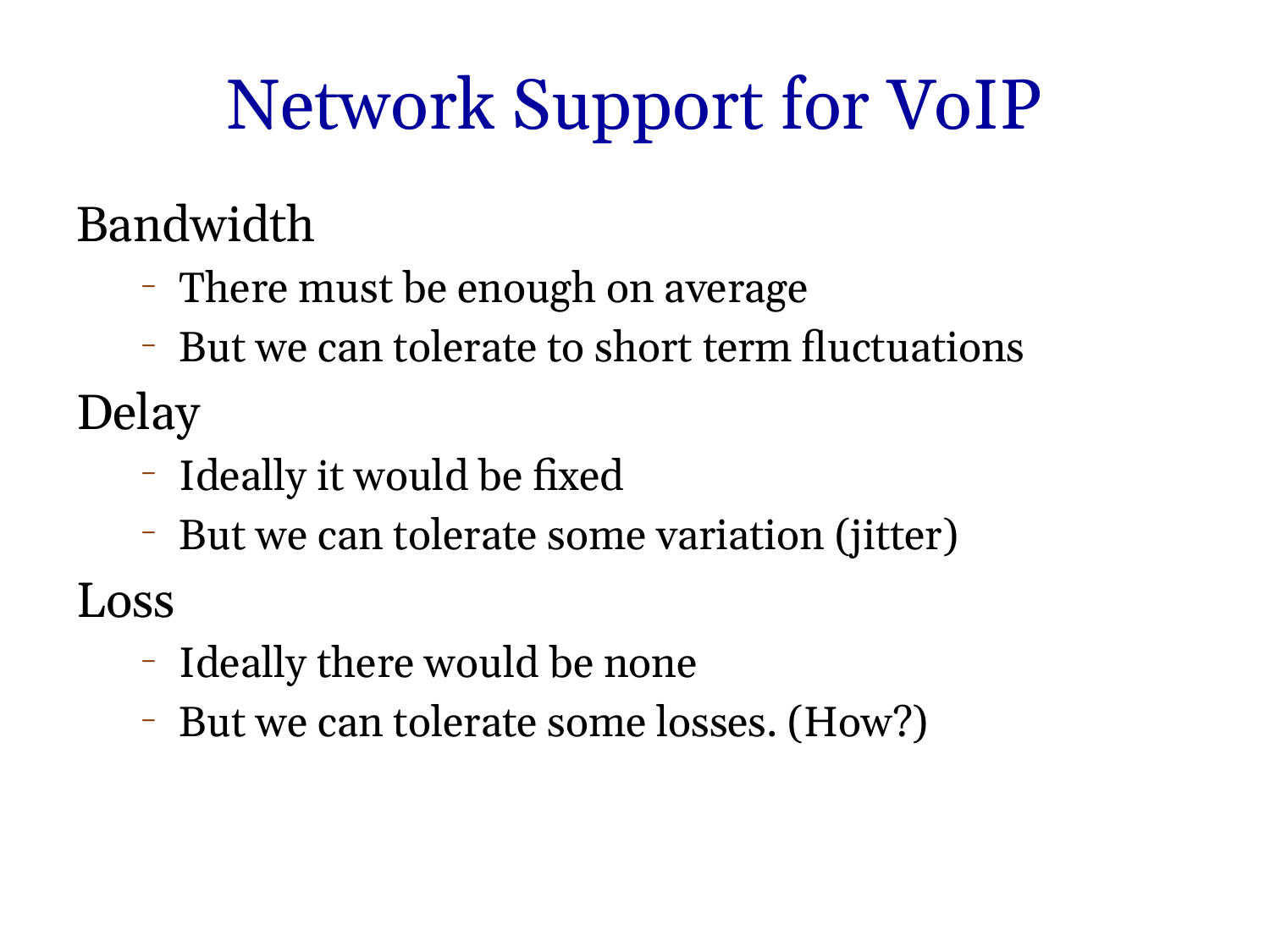

# Network Support for VoIP
Bandwidth
There must be enough on average
But we can tolerate to short term fluctuations
Delay
Ideally it would be fixed
But we can tolerate some variation (jitter)
Loss
Ideally there would be none
But we can tolerate some losses. (How?)